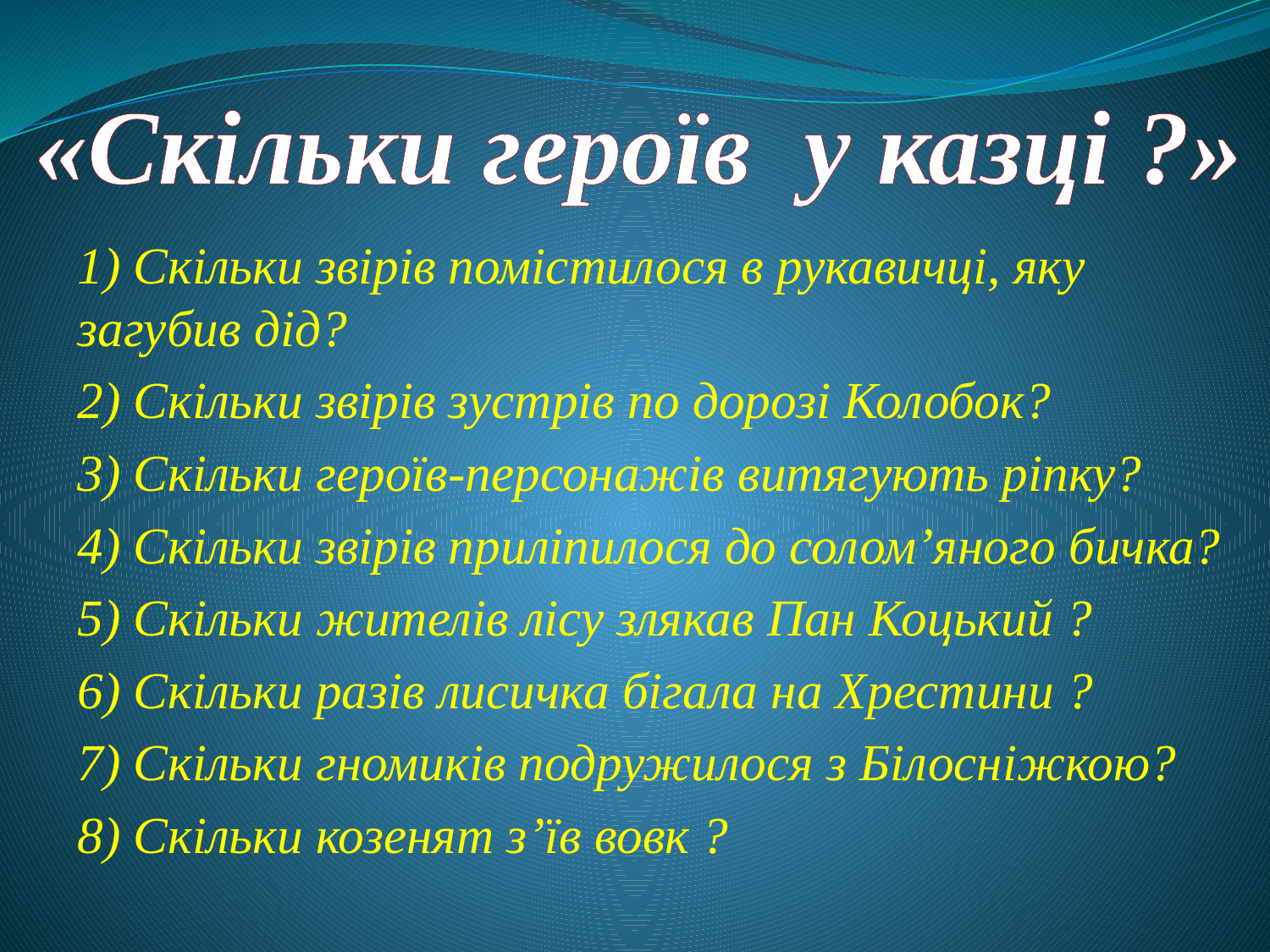

# «Скільки героїв  у казці ?»
1) Скільки звірів помістилося в рукавичці, яку загубив дід?
2) Скільки звірів зустрів по дорозі Колобок?
3) Скільки героїв-персонажів витягують ріпку?
4) Скільки звірів приліпилося до солом’яного бичка?
5) Скільки жителів лісу злякав Пан Коцький ?
6) Скільки разів лисичка бігала на Хрестини ?
7) Скільки гномиків подружилося з Білосніжкою?
8) Скільки козенят з’їв вовк ?